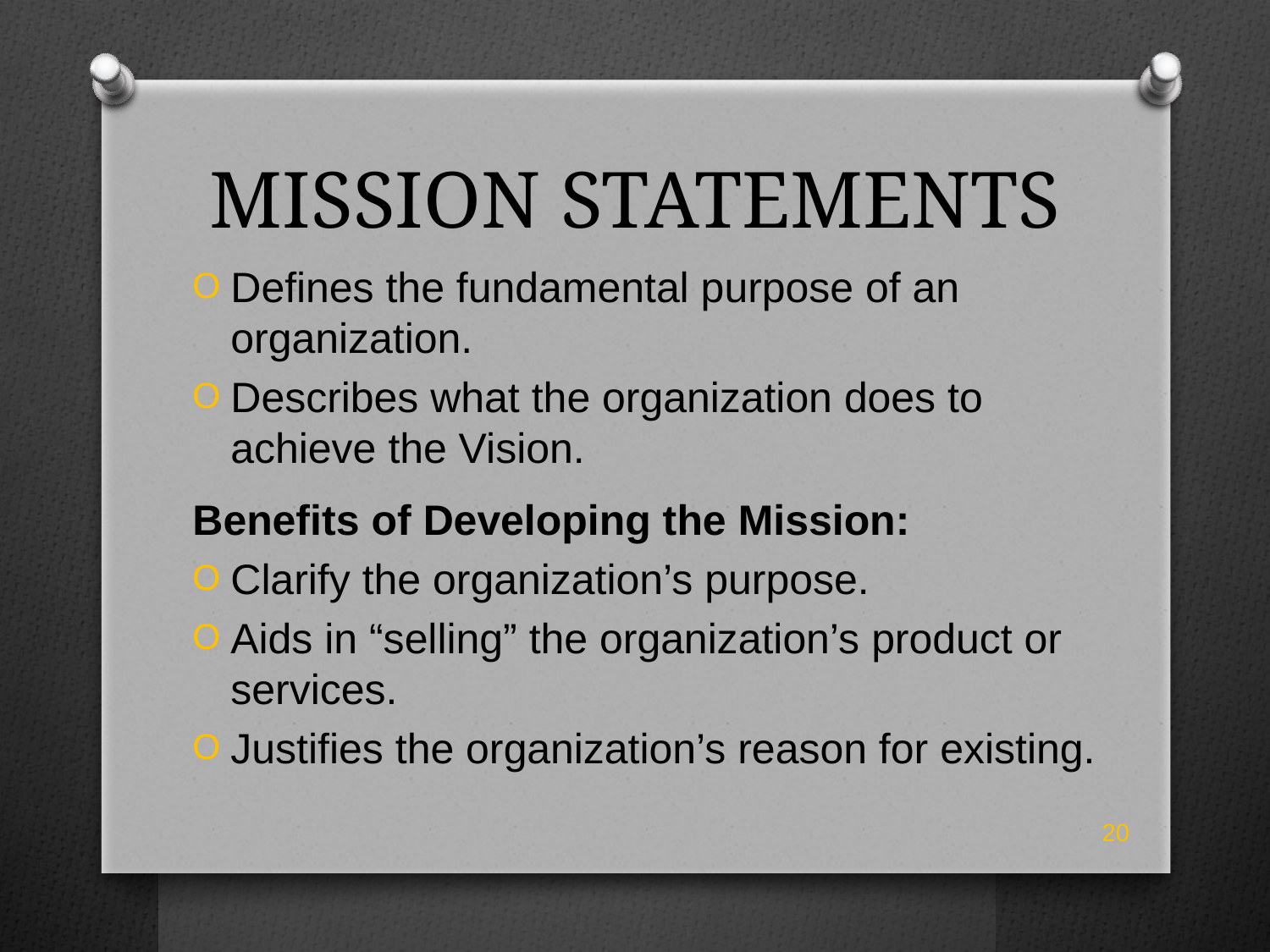

# Mission Statements
Defines the fundamental purpose of an organization.
Describes what the organization does to achieve the Vision.
Benefits of Developing the Mission:
Clarify the organization’s purpose.
Aids in “selling” the organization’s product or services.
Justifies the organization’s reason for existing.
20